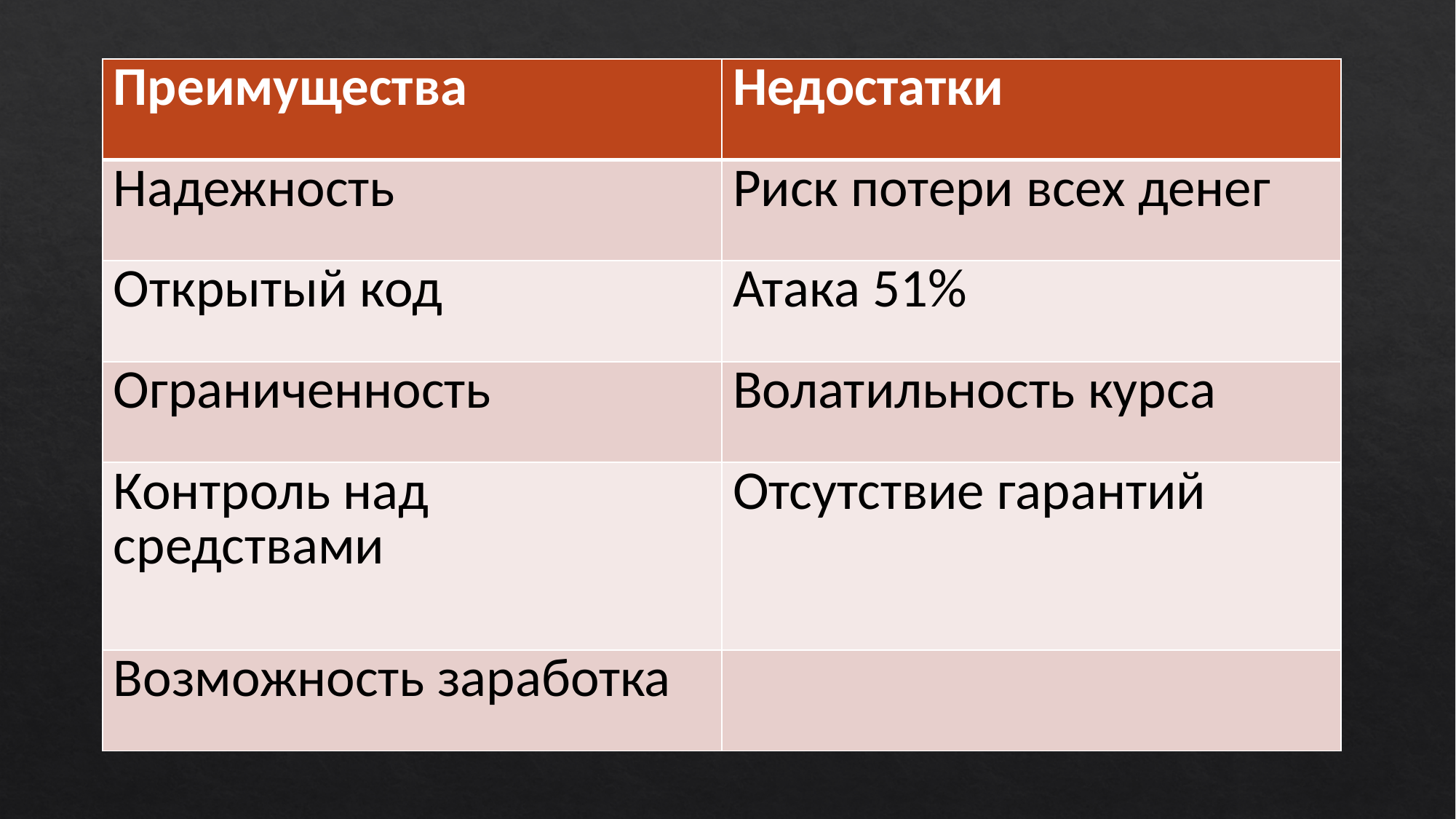

| Преимущества | Недостатки |
| --- | --- |
| Надежность | Риск потери всех денег |
| Открытый код | Атака 51% |
| Ограниченность | Волатильность курса |
| Контроль над средствами | Отсутствие гарантий |
| Возможность заработка |  |